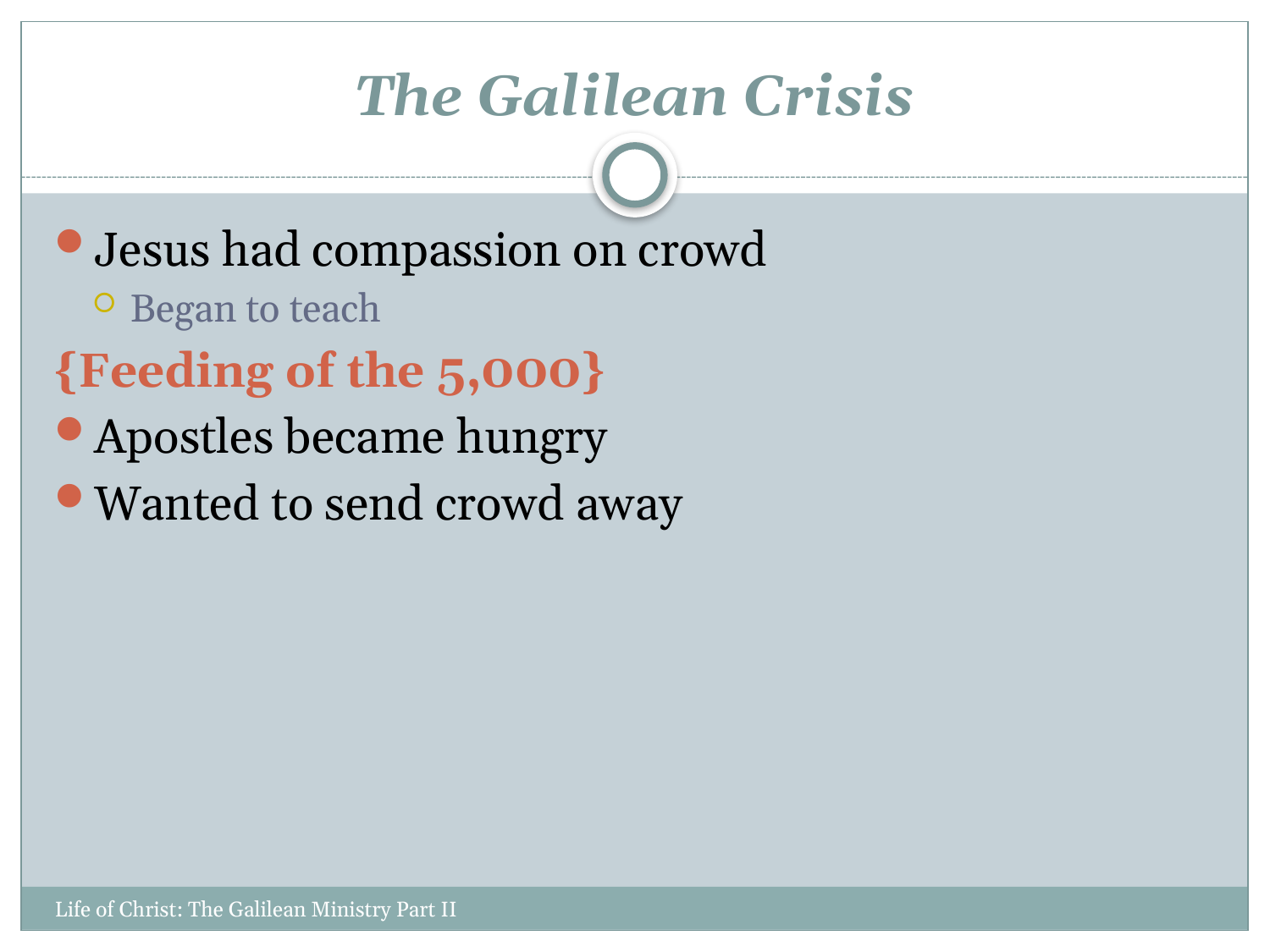

# The Galilean Crisis
Jesus had compassion on crowd
Began to teach
{Feeding of the 5,000}
Apostles became hungry
Wanted to send crowd away

Life of Christ: The Galilean Ministry Part II